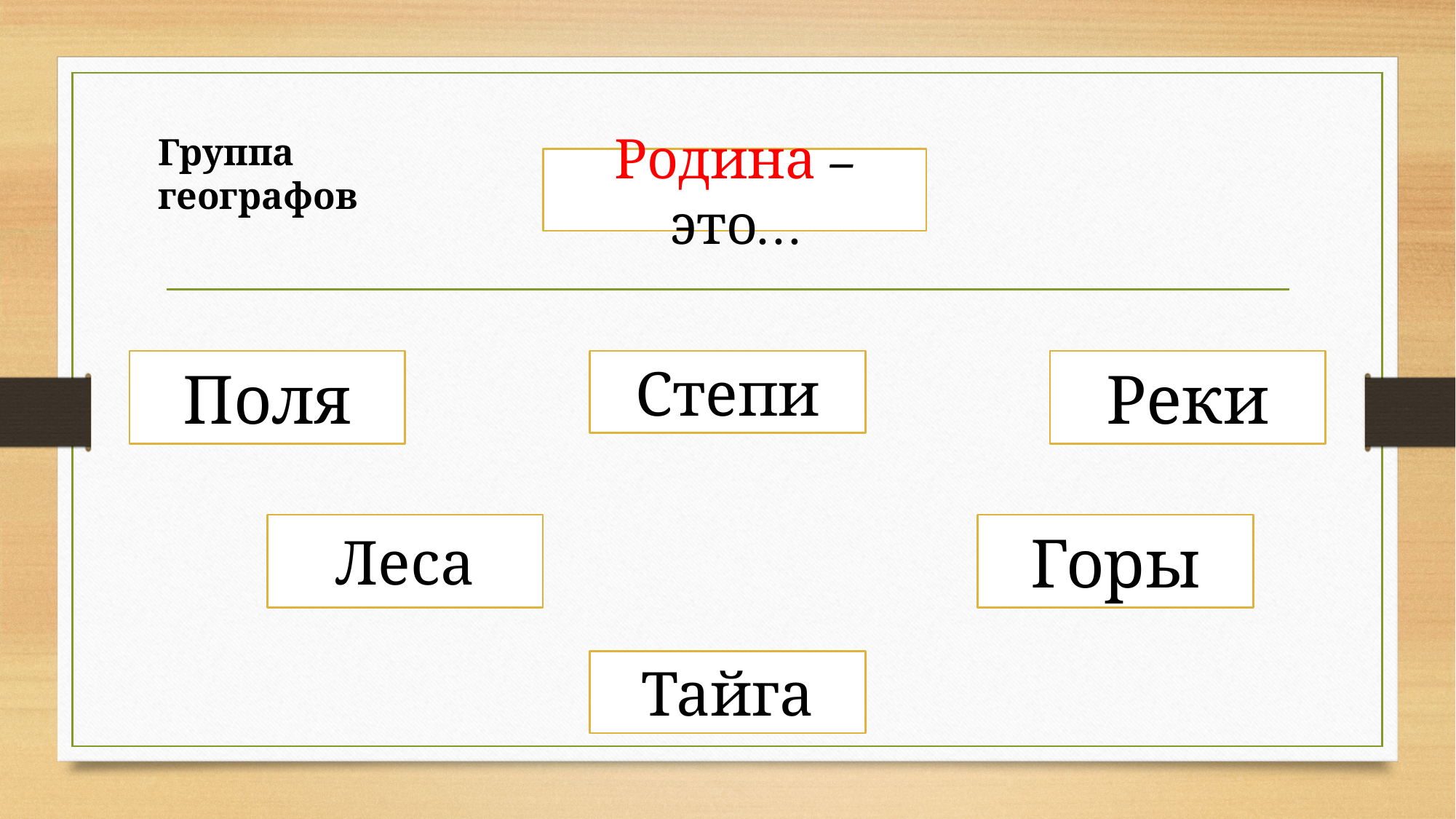

Группа географов
Родина – это…
Поля
Степи
Реки
Леса
Горы
Тайга